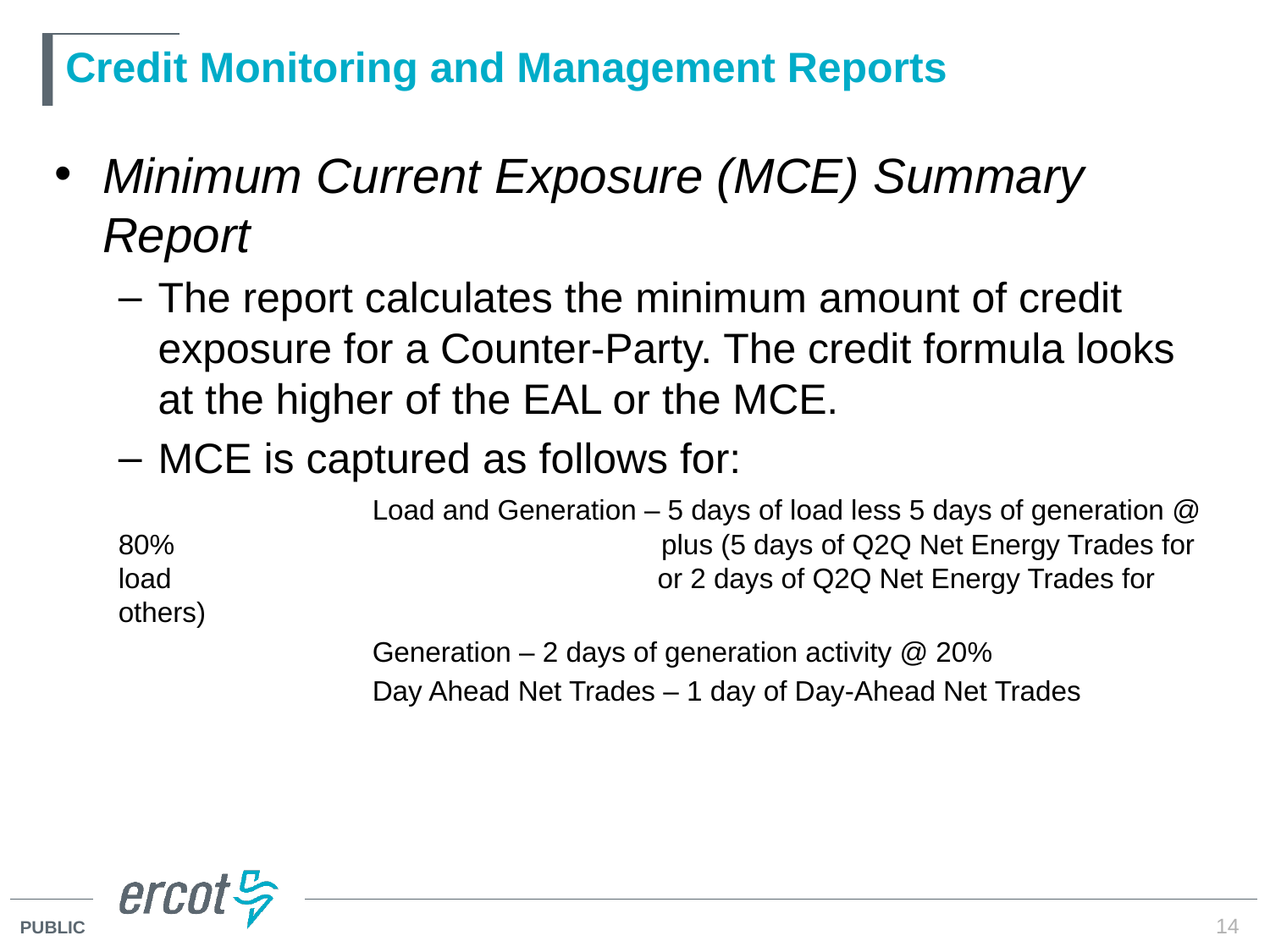

# Credit Monitoring and Management Reports
Minimum Current Exposure (MCE) Summary Report
The report calculates the minimum amount of credit exposure for a Counter-Party. The credit formula looks at the higher of the EAL or the MCE.
MCE is captured as follows for:
		Load and Generation – 5 days of load less 5 days of generation @ 80%		                                     plus (5 days of Q2Q Net Energy Trades for load 				    or 2 days of Q2Q Net Energy Trades for others)
		Generation – 2 days of generation activity @ 20%
		Day Ahead Net Trades – 1 day of Day-Ahead Net Trades

14